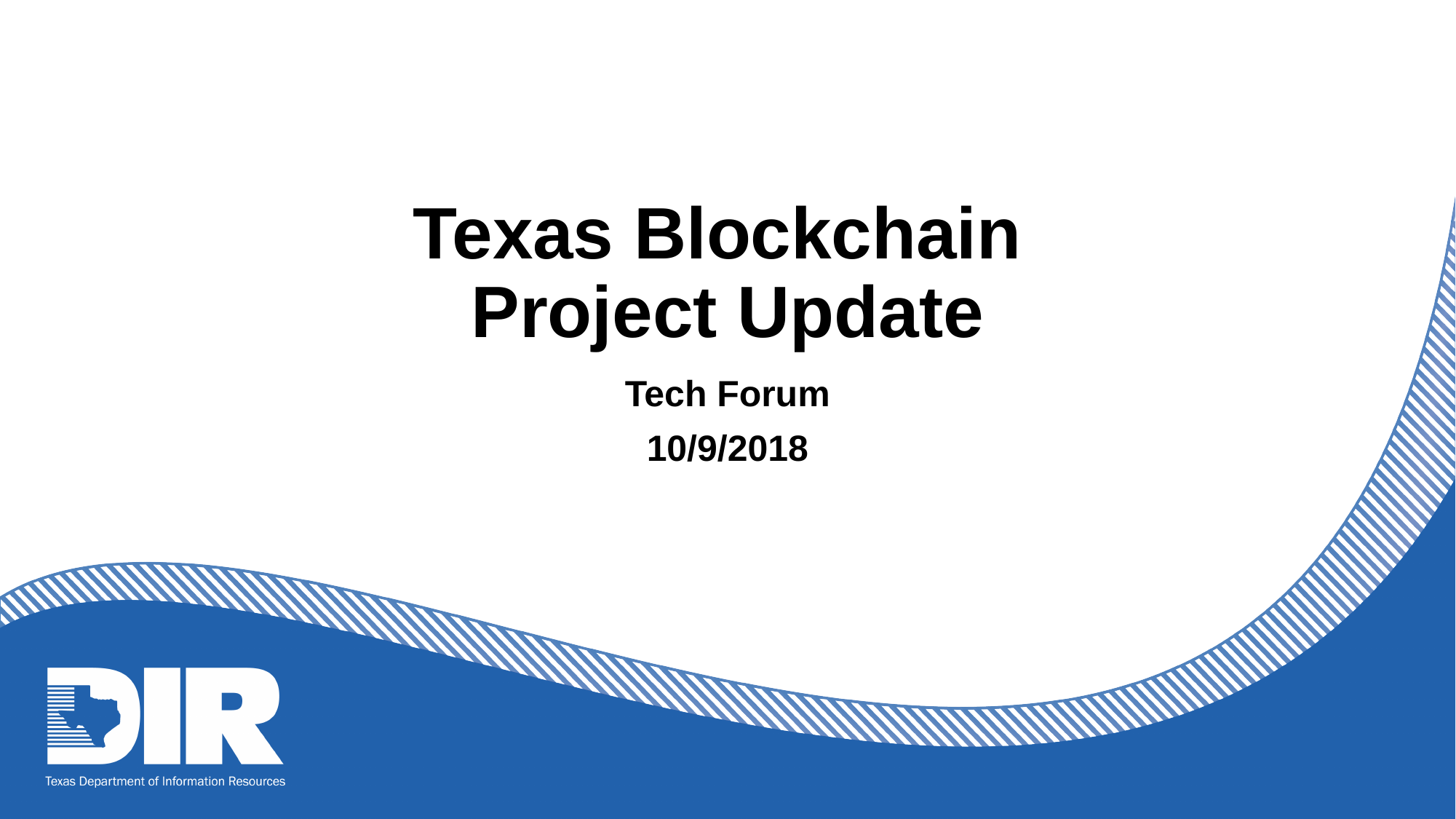

# Texas Blockchain Project Update
Tech Forum
10/9/2018